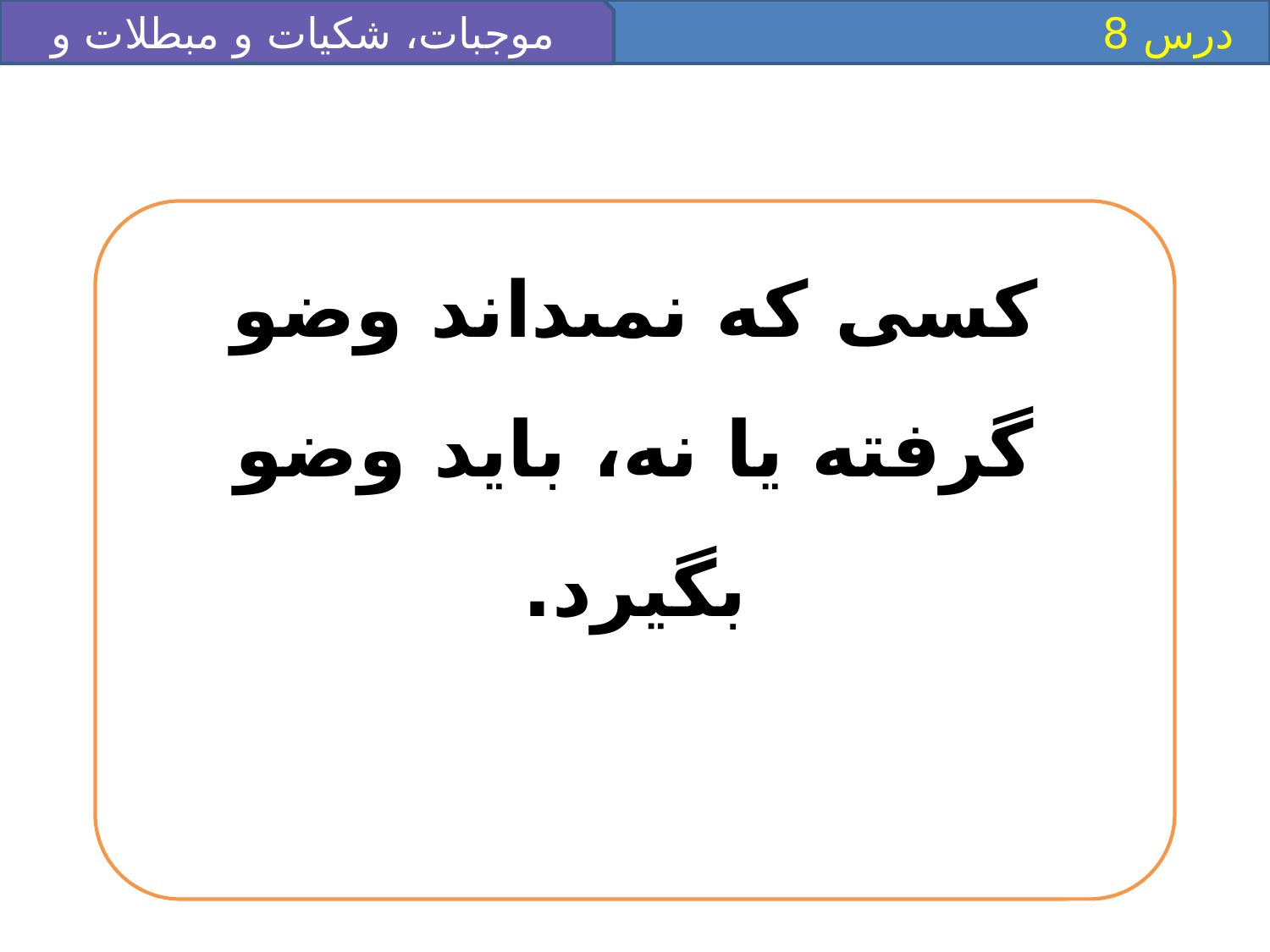

موجبات، شکيات و مبطلات و ضو
 درس 8

كسى كه نمى‏داند وضو گرفته يا نه، بايد وضو بگيرد.